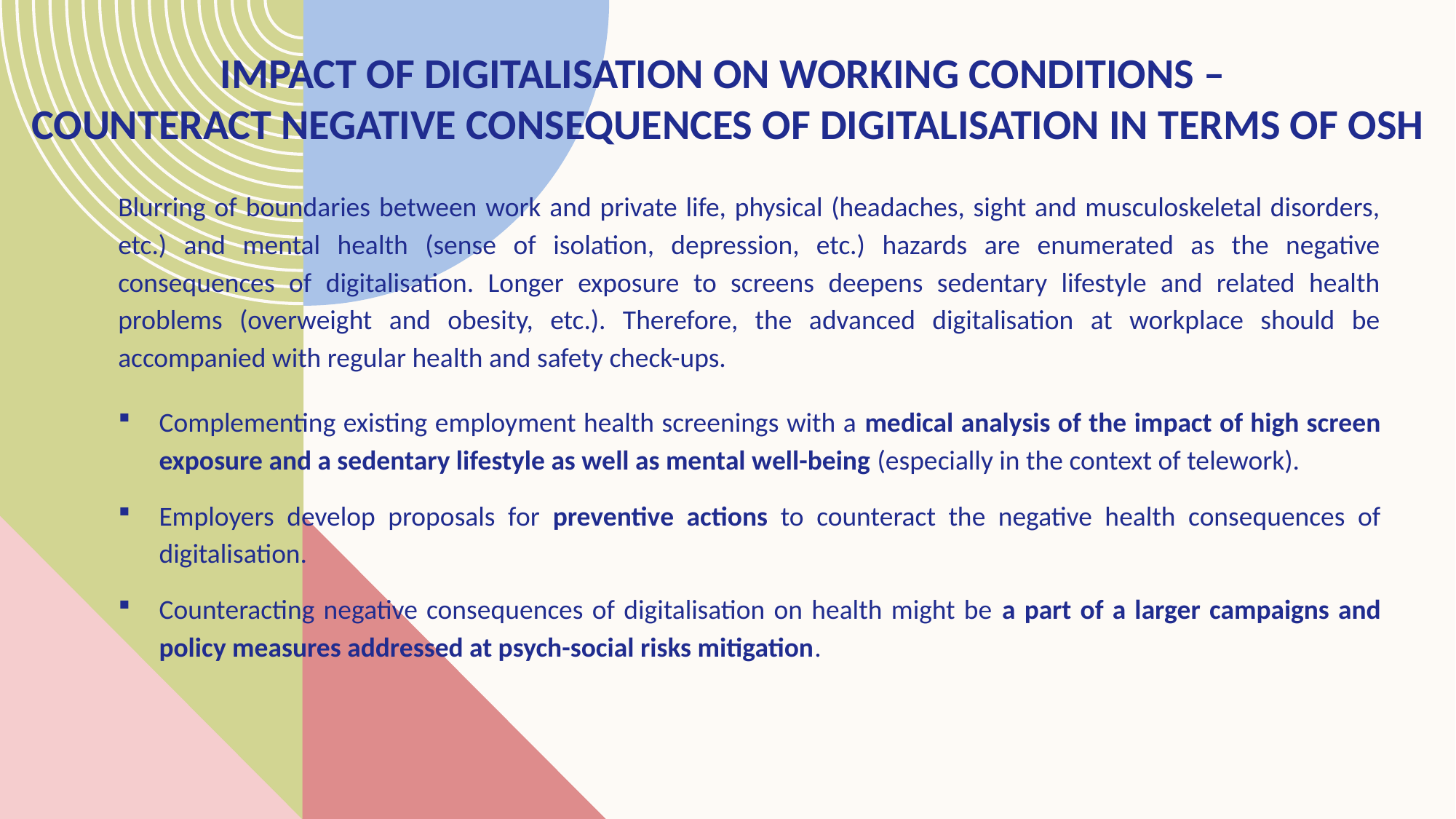

# Impact of digitalisation on working conditions – Counteract negative consequences of digitalisation in terms of OSH
Blurring of boundaries between work and private life, physical (headaches, sight and musculoskeletal disorders, etc.) and mental health (sense of isolation, depression, etc.) hazards are enumerated as the negative consequences of digitalisation. Longer exposure to screens deepens sedentary lifestyle and related health problems (overweight and obesity, etc.). Therefore, the advanced digitalisation at workplace should be accompanied with regular health and safety check-ups.
Complementing existing employment health screenings with a medical analysis of the impact of high screen exposure and a sedentary lifestyle as well as mental well-being (especially in the context of telework).
Employers develop proposals for preventive actions to counteract the negative health consequences of digitalisation.
Counteracting negative consequences of digitalisation on health might be a part of a larger campaigns and policy measures addressed at psych-social risks mitigation.